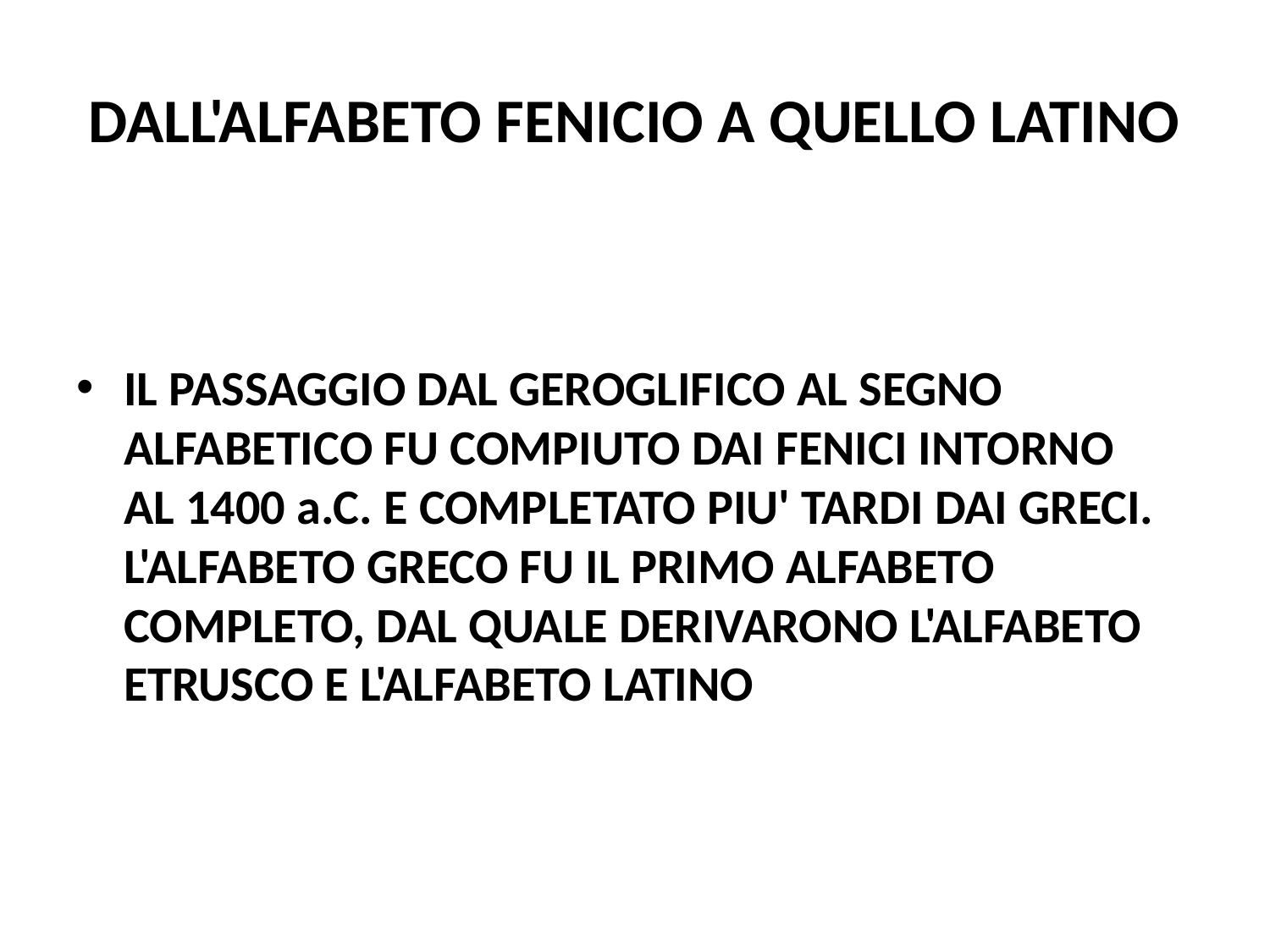

# DALL'ALFABETO FENICIO A QUELLO LATINO

IL PASSAGGIO DAL GEROGLIFICO AL SEGNO ALFABETICO FU COMPIUTO DAI FENICI INTORNO AL 1400 a.C. E COMPLETATO PIU' TARDI DAI GRECI.
L'ALFABETO GRECO FU IL PRIMO ALFABETO COMPLETO, DAL QUALE DERIVARONO L'ALFABETO ETRUSCO E L'ALFABETO LATINO